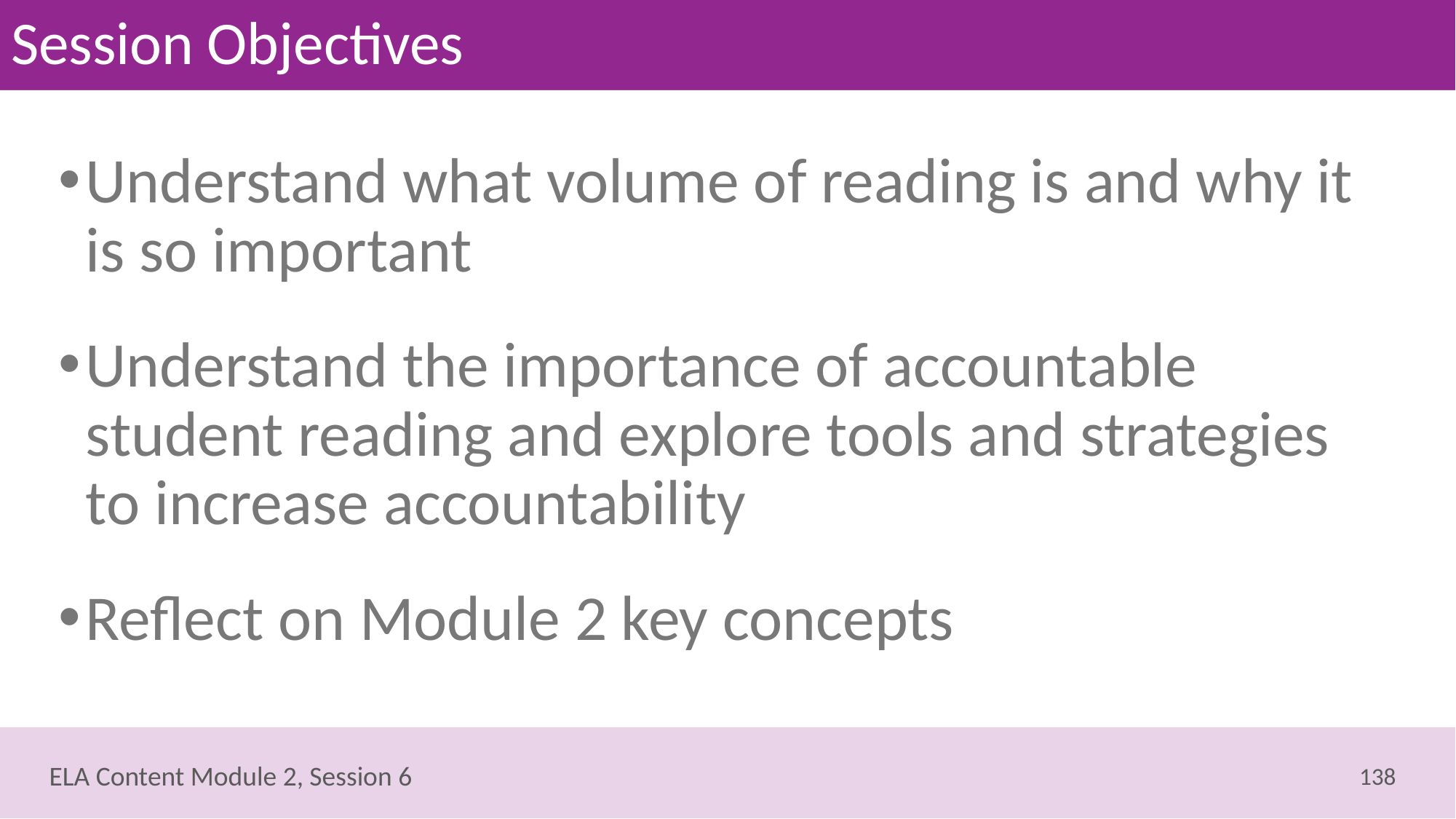

# Session Objectives
Understand what volume of reading is and why it is so important

Understand the importance of accountable student reading and explore tools and strategies to increase accountability

Reflect on Module 2 key concepts
138